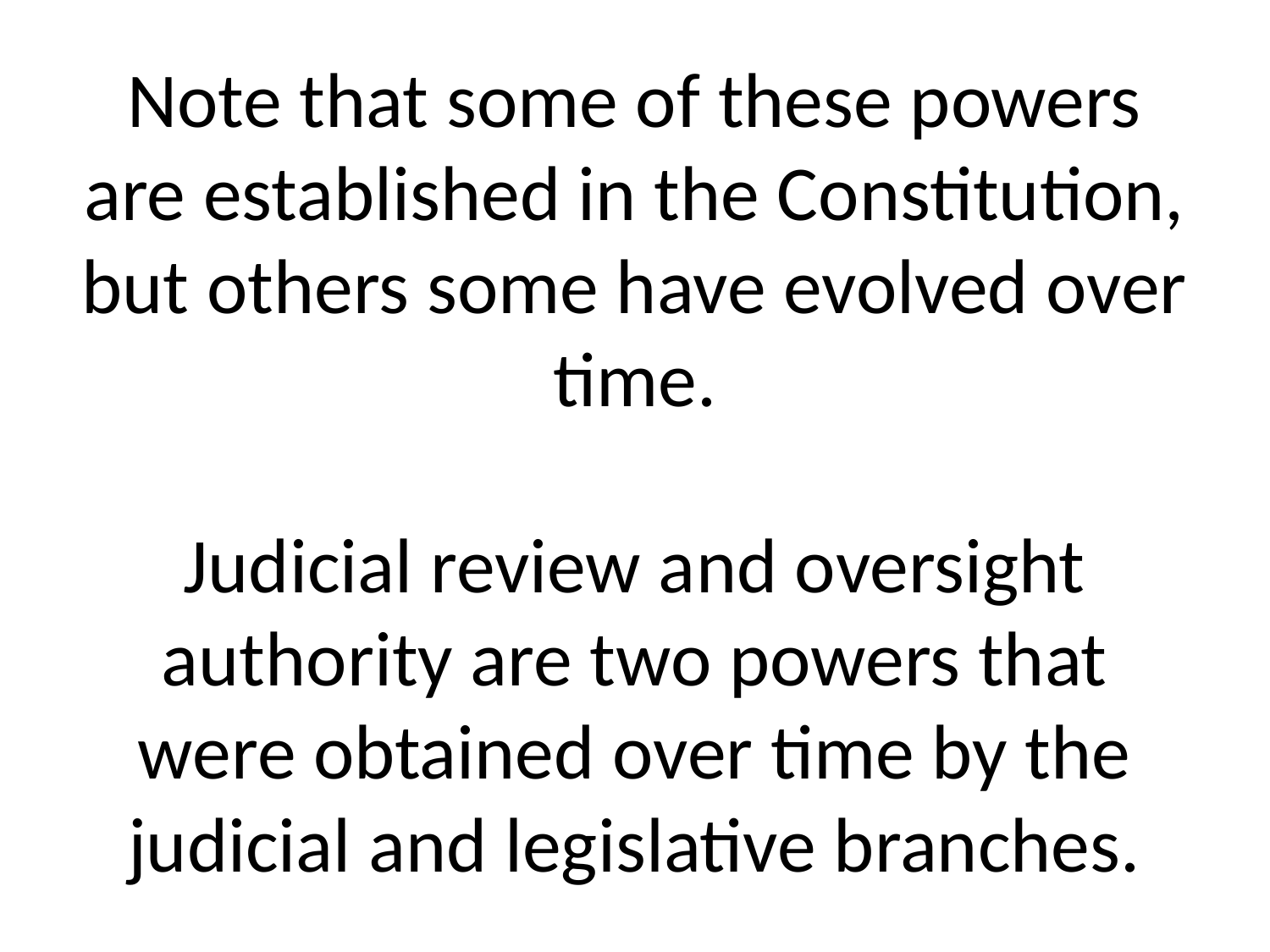

# Note that some of these powers are established in the Constitution, but others some have evolved over time. Judicial review and oversight authority are two powers that were obtained over time by the judicial and legislative branches.